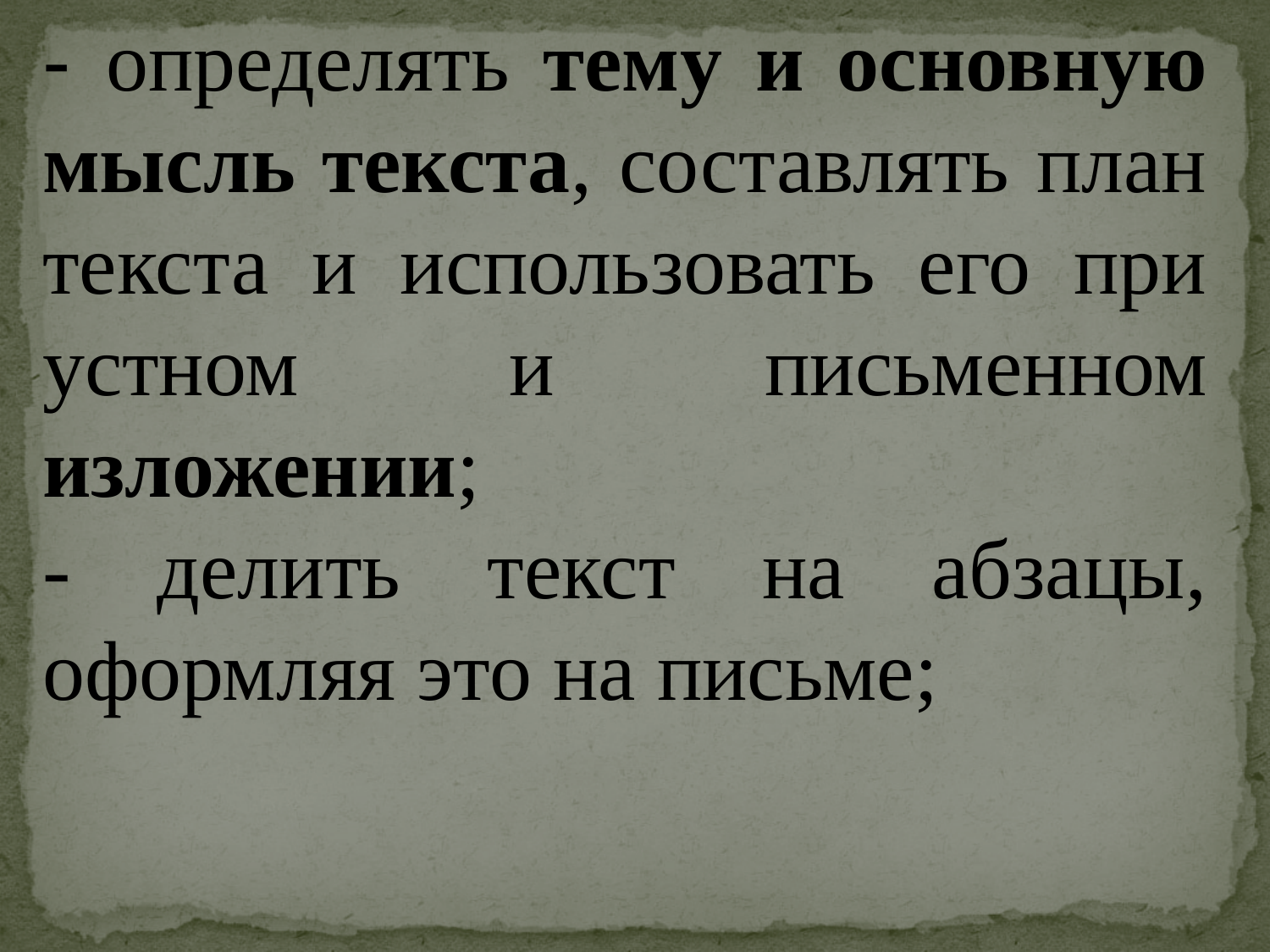

- определять тему и основную мысль текста, составлять план текста и использовать его при устном и письменном изложении;
- делить текст на абзацы, оформляя это на письме;